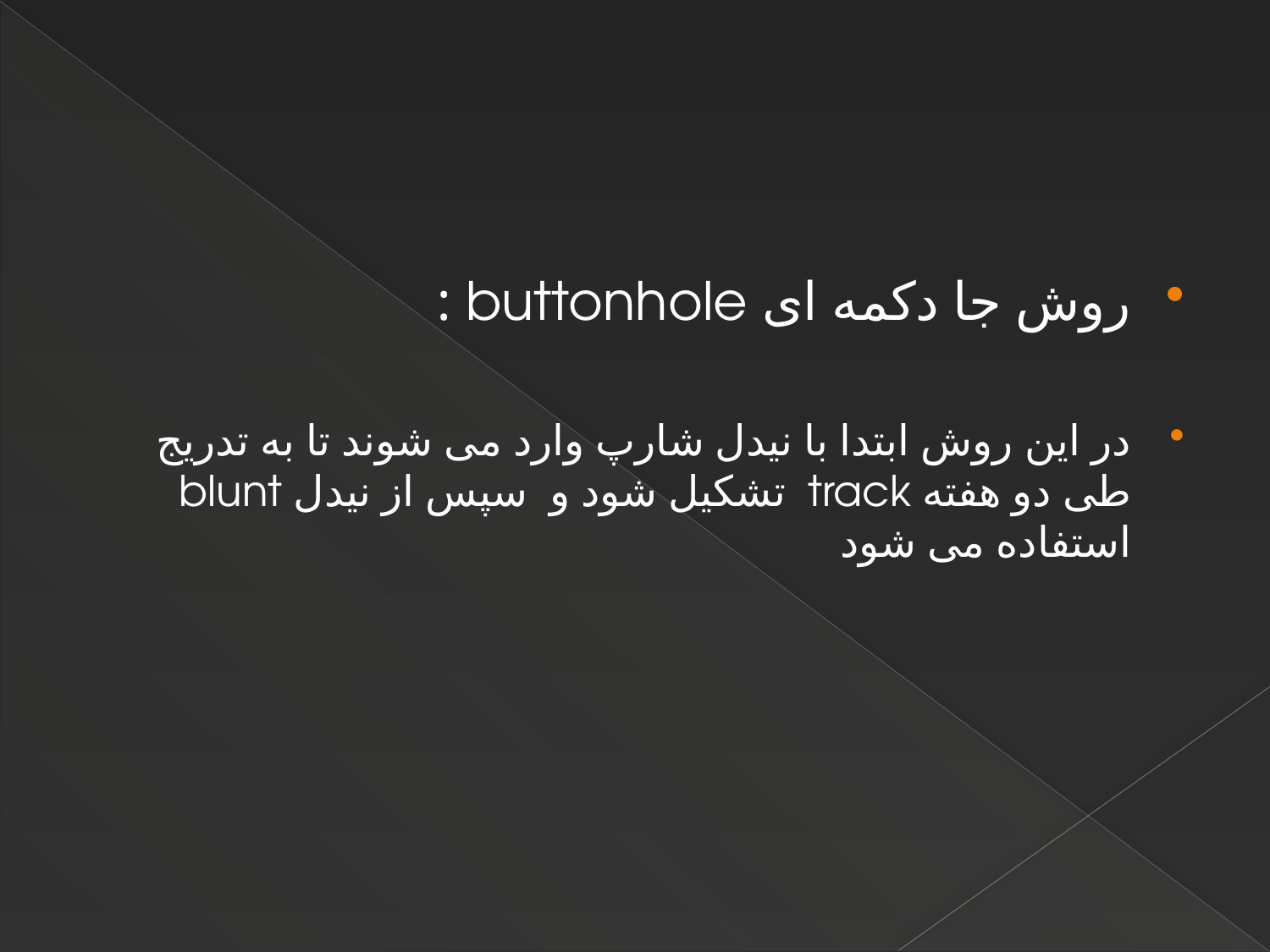

#
روش جا دکمه ای buttonhole :

در این روش ابتدا با نیدل شارپ وارد می شوند تا به تدریج طی دو هفته track  تشکیل شود و  سپس از نیدل blunt  استفاده می شود